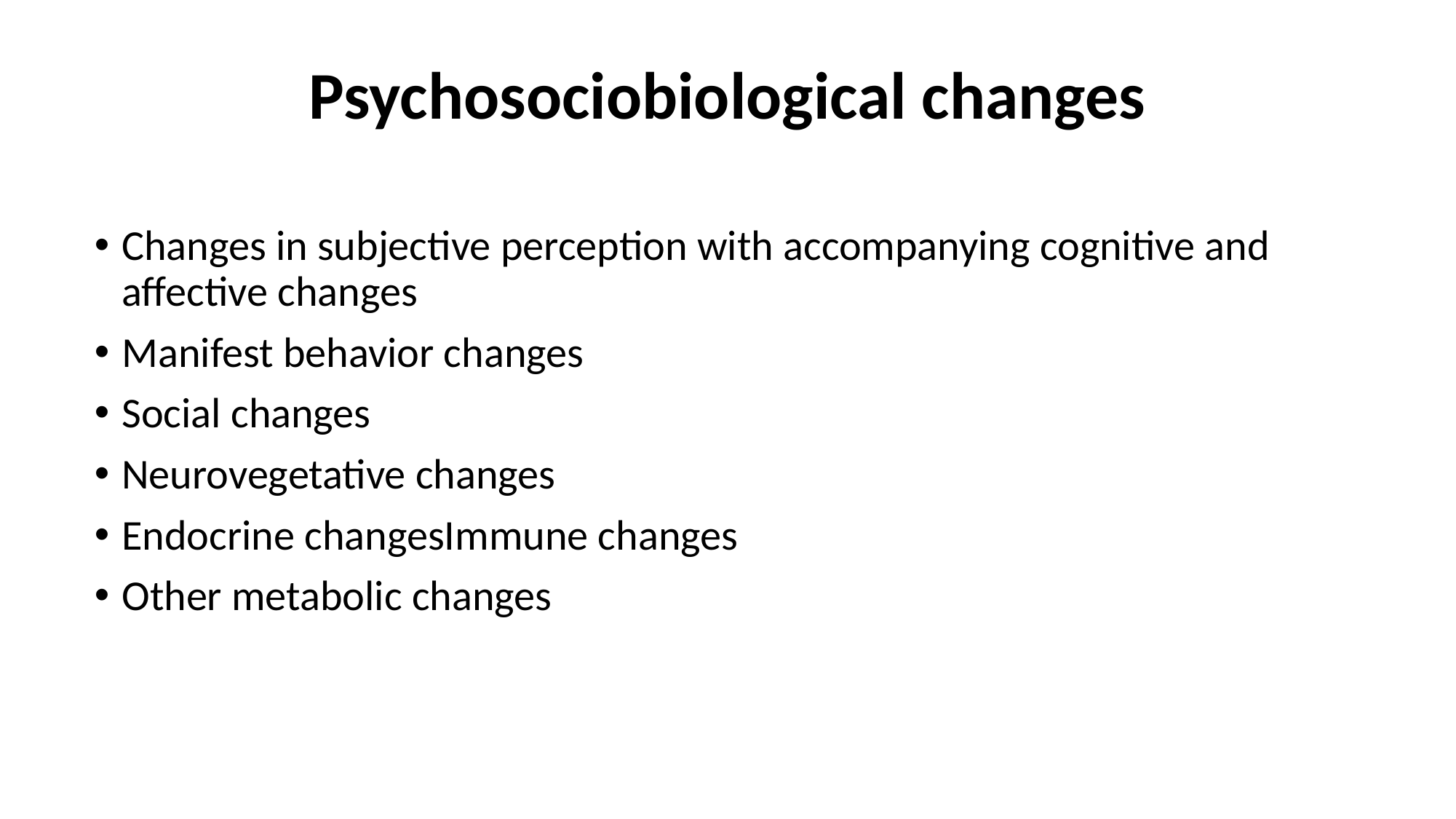

# Psychosociobiological changes
Changes in subjective perception with accompanying cognitive and affective changes
Manifest behavior changes
Social changes
Neurovegetative changes
Endocrine changesImmune changes
Other metabolic changes